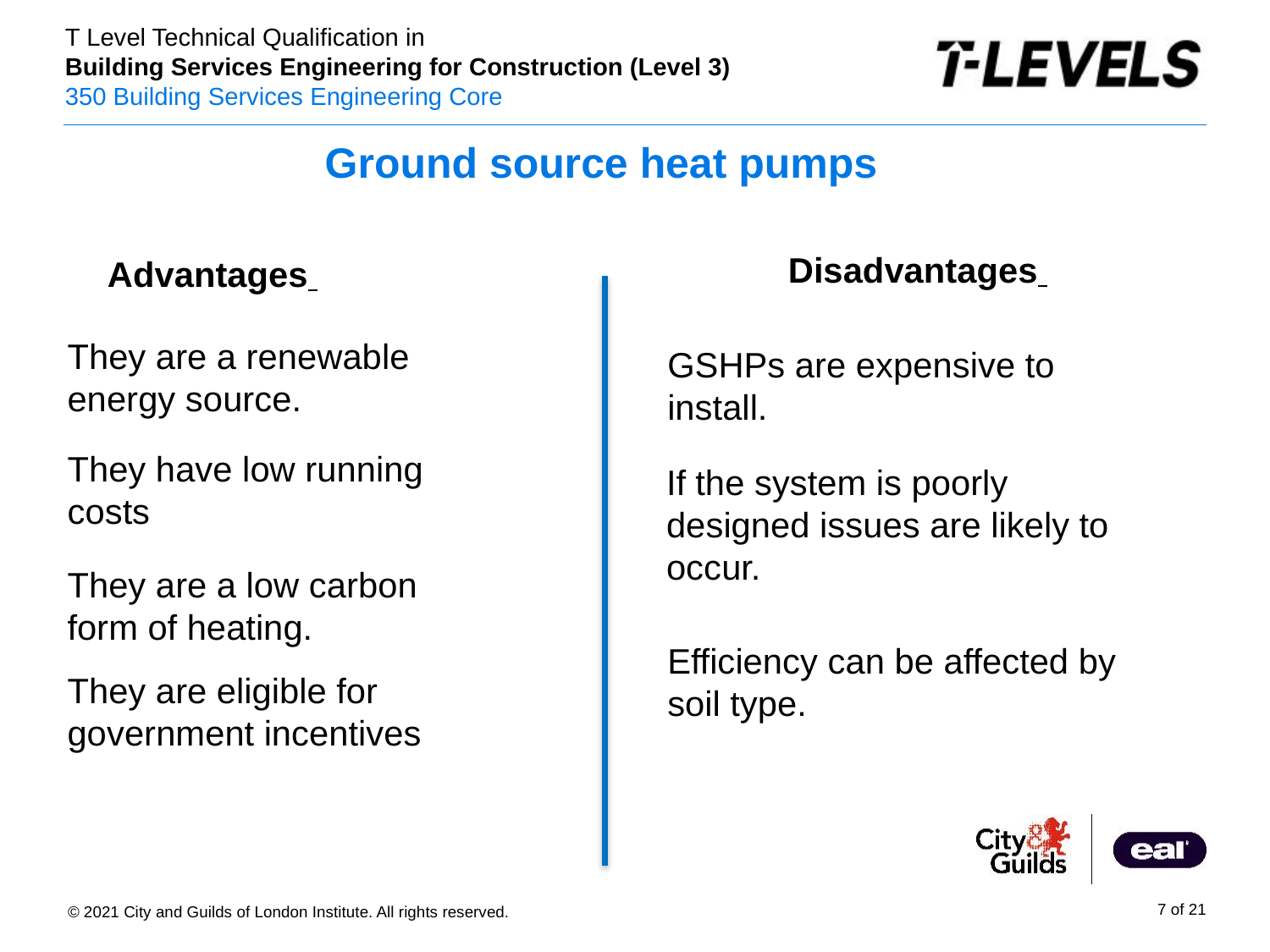

# Ground source heat pumps
Disadvantages
Advantages
They are a renewable energy source.

GSHPs are expensive to install.
They have low running costs
If the system is poorly designed issues are likely to occur.
They are a low carbon form of heating.

Efficiency can be affected by soil type.
They are eligible for government incentives